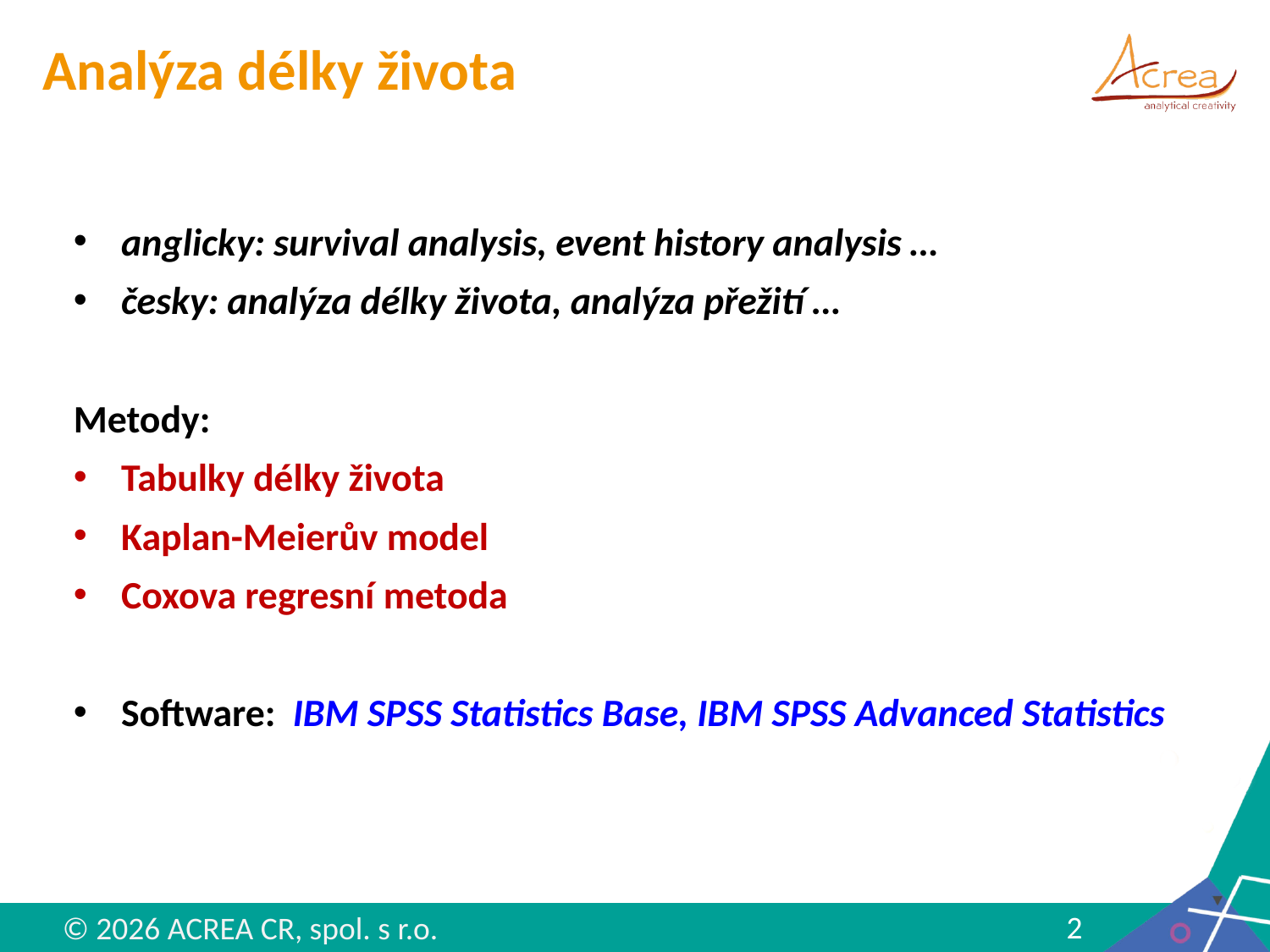

# Analýza délky života
anglicky: survival analysis, event history analysis …
česky: analýza délky života, analýza přežití …

Metody:
Tabulky délky života
Kaplan-Meierův model
Coxova regresní metoda

Software:  IBM SPSS Statistics Base, IBM SPSS Advanced Statistics